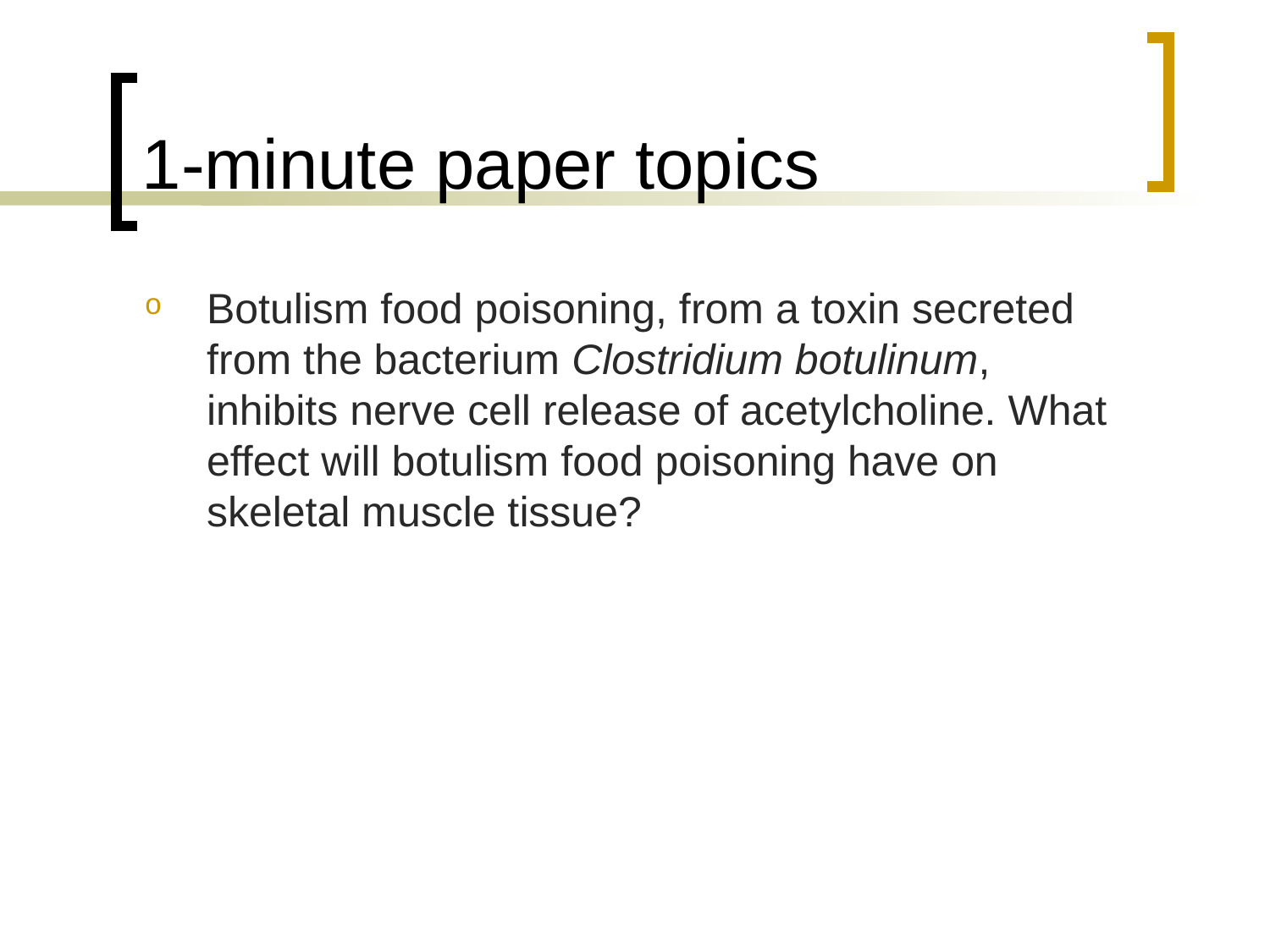

# 1-minute paper topics
Botulism food poisoning, from a toxin secreted from the bacterium Clostridium botulinum, inhibits nerve cell release of acetylcholine. What effect will botulism food poisoning have on skeletal muscle tissue?